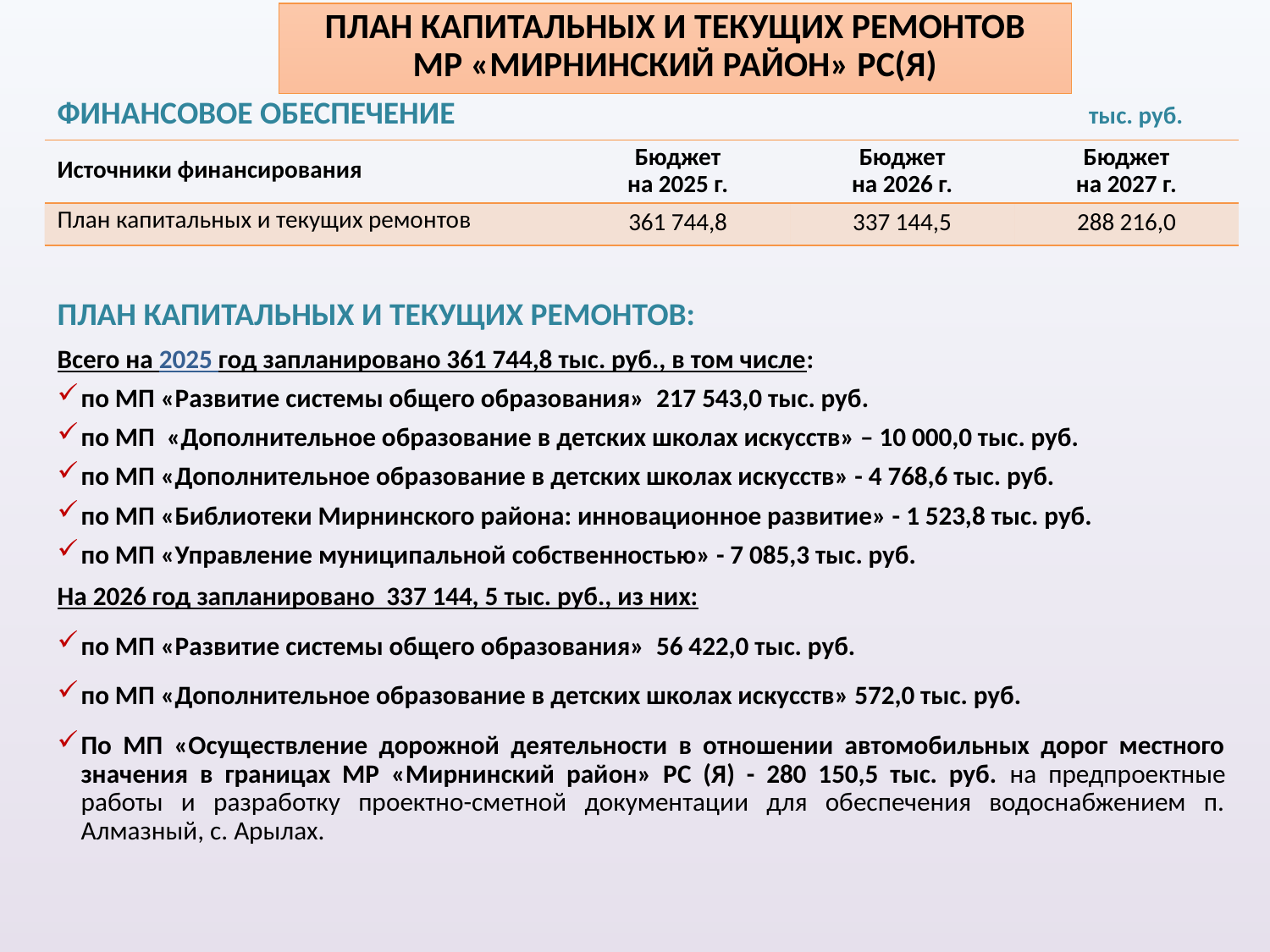

# ПЛАН КАПИТАЛЬНЫХ И ТЕКУЩИХ РЕМОНТОВ МР «МИРНИНСКИЙ РАЙОН» РС(Я)
ФИНАНСОВОЕ ОБЕСПЕЧЕНИЕ                                                                                        тыс. руб.
| Источники финансирования | Бюджет на 2025 г. | Бюджет на 2026 г. | Бюджет на 2027 г. |
| --- | --- | --- | --- |
| План капитальных и текущих ремонтов | 361 744,8 | 337 144,5 | 288 216,0 |
ПЛАН КАПИТАЛЬНЫХ И ТЕКУЩИХ РЕМОНТОВ:
Всего на 2025 год запланировано 361 744,8 тыс. руб., в том числе:
по МП «Развитие системы общего образования»  217 543,0 тыс. руб.
по МП  «Дополнительное образование в детских школах искусств» – 10 000,0 тыс. руб.
по МП «Дополнительное образование в детских школах искусств» - 4 768,6 тыс. руб.
по МП «Библиотеки Мирнинского района: инновационное развитие» - 1 523,8 тыс. руб.
по МП «Управление муниципальной собственностью» - 7 085,3 тыс. руб.
На 2026 год запланировано  337 144, 5 тыс. руб., из них:
по МП «Развитие системы общего образования»  56 422,0 тыс. руб.
по МП «Дополнительное образование в детских школах искусств» 572,0 тыс. руб.
По МП «Осуществление дорожной деятельности в отношении автомобильных дорог местного значения в границах МР «Мирнинский район» РС (Я) - 280 150,5 тыс. руб. на предпроектные работы и разработку проектно-сметной документации для обеспечения водоснабжением п. Алмазный, с. Арылах.